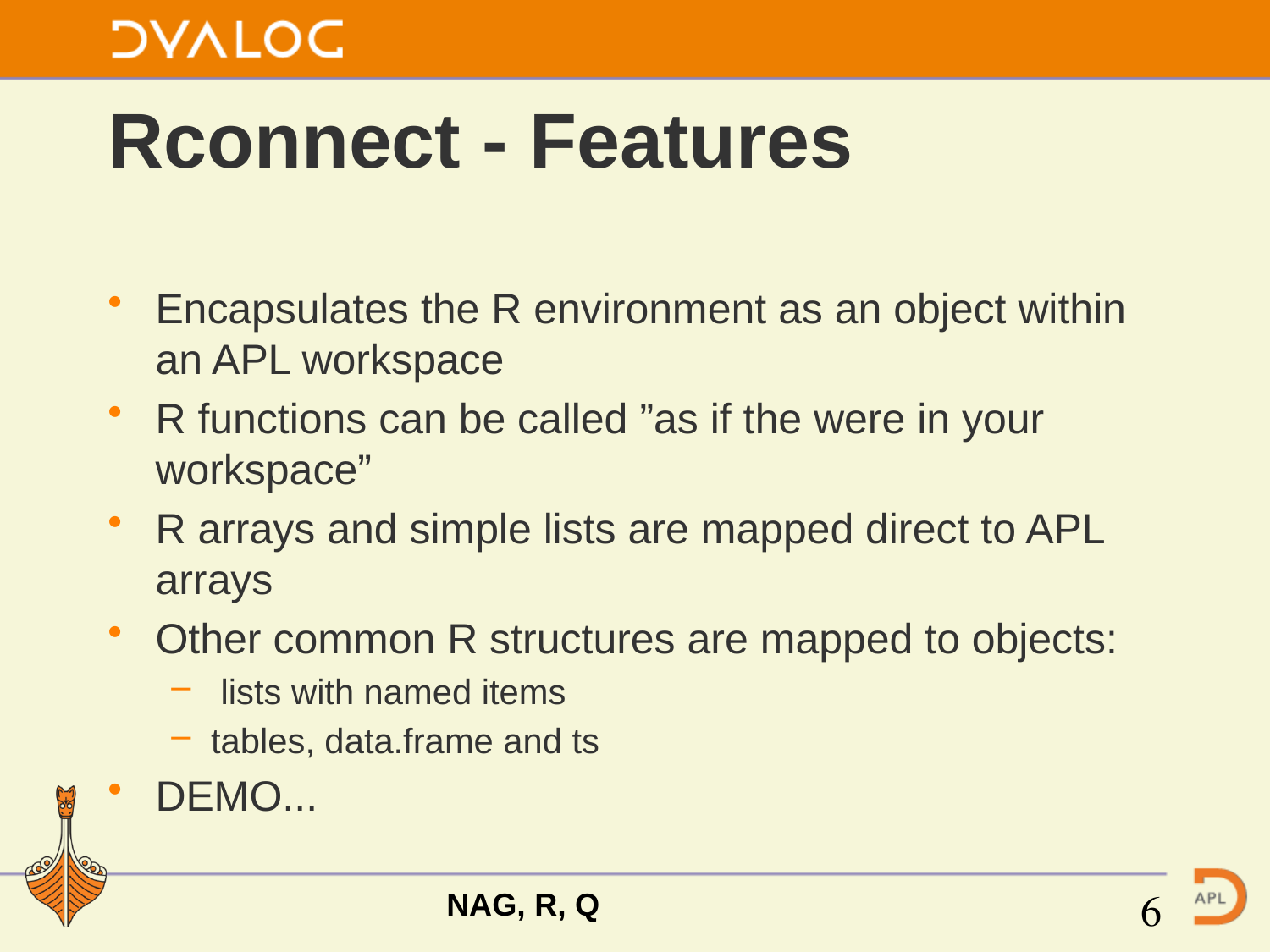

# Rconnect - Features
Encapsulates the R environment as an object within an APL workspace
R functions can be called ”as if the were in your workspace”
R arrays and simple lists are mapped direct to APL arrays
Other common R structures are mapped to objects:
 lists with named items
tables, data.frame and ts
DEMO...
NAG, R, Q
6